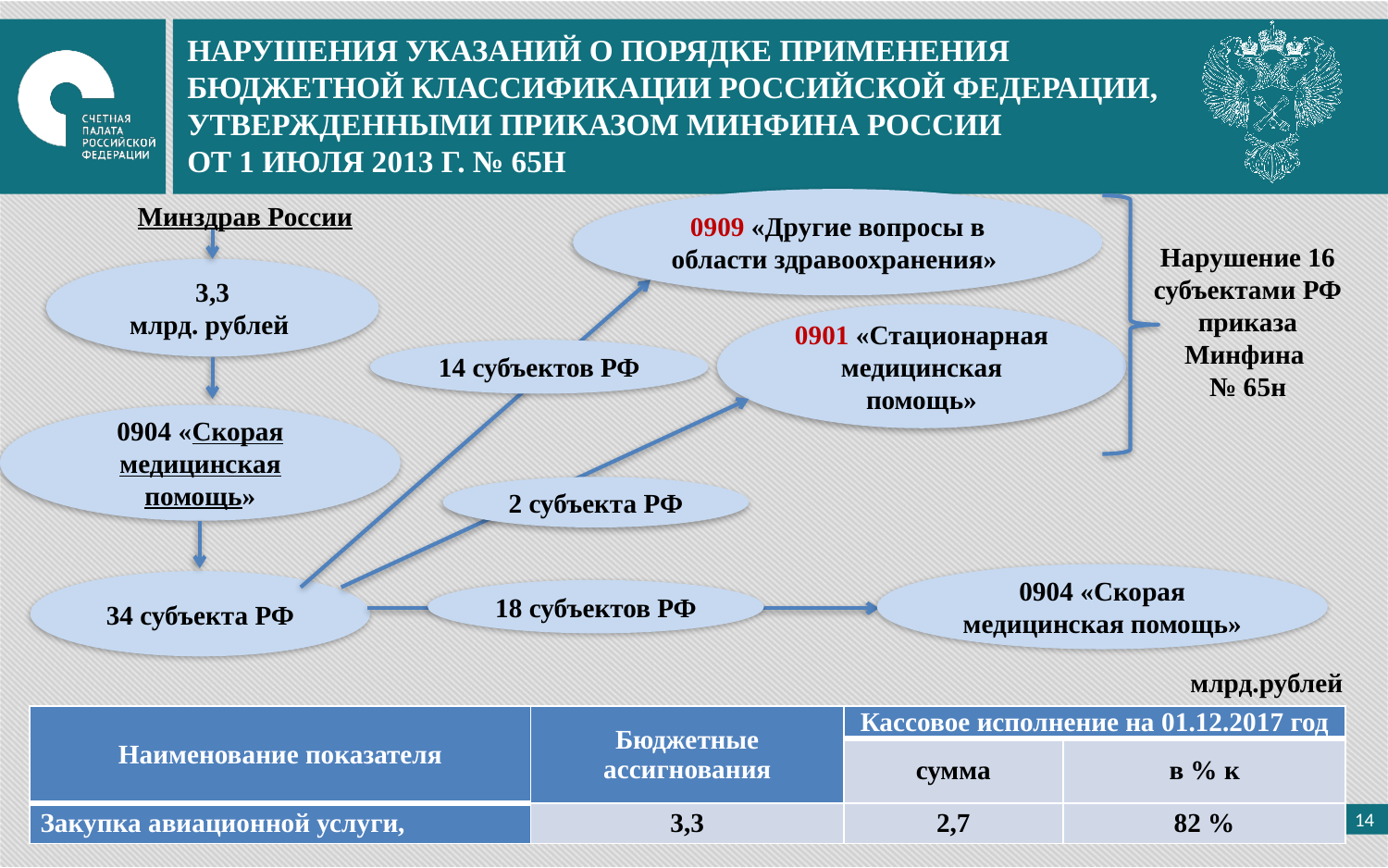

НАРУШЕНИЯ УКАЗАНИЙ О ПОРЯДКЕ ПРИМЕНЕНИЯ БЮДЖЕТНОЙ КЛАССИФИКАЦИИ РОССИЙСКОЙ ФЕДЕРАЦИИ, УТВЕРЖДЕННЫМИ ПРИКАЗОМ МИНФИНА РОССИИ
ОТ 1 ИЮЛЯ 2013 Г. № 65Н
0909 «Другие вопросы в области здравоохранения»
Минздрав России

Нарушение 16 субъектами РФ приказа Минфина
№ 65н
3,3
млрд. рублей
0901 «Стационарная медицинская помощь»
14 субъектов РФ

0904 «Скорая медицинская помощь»

2 субъекта РФ
0904 «Скорая медицинская помощь»
34 субъекта РФ
18 субъектов РФ
млрд.рублей
| Наименование показателя | Бюджетные ассигнования | Кассовое исполнение на 01.12.2017 год |  |
| --- | --- | --- | --- |
|  |  | сумма | в % к |
| Закупка авиационной услуги, | 3,3 | 2,7 | 82 % |